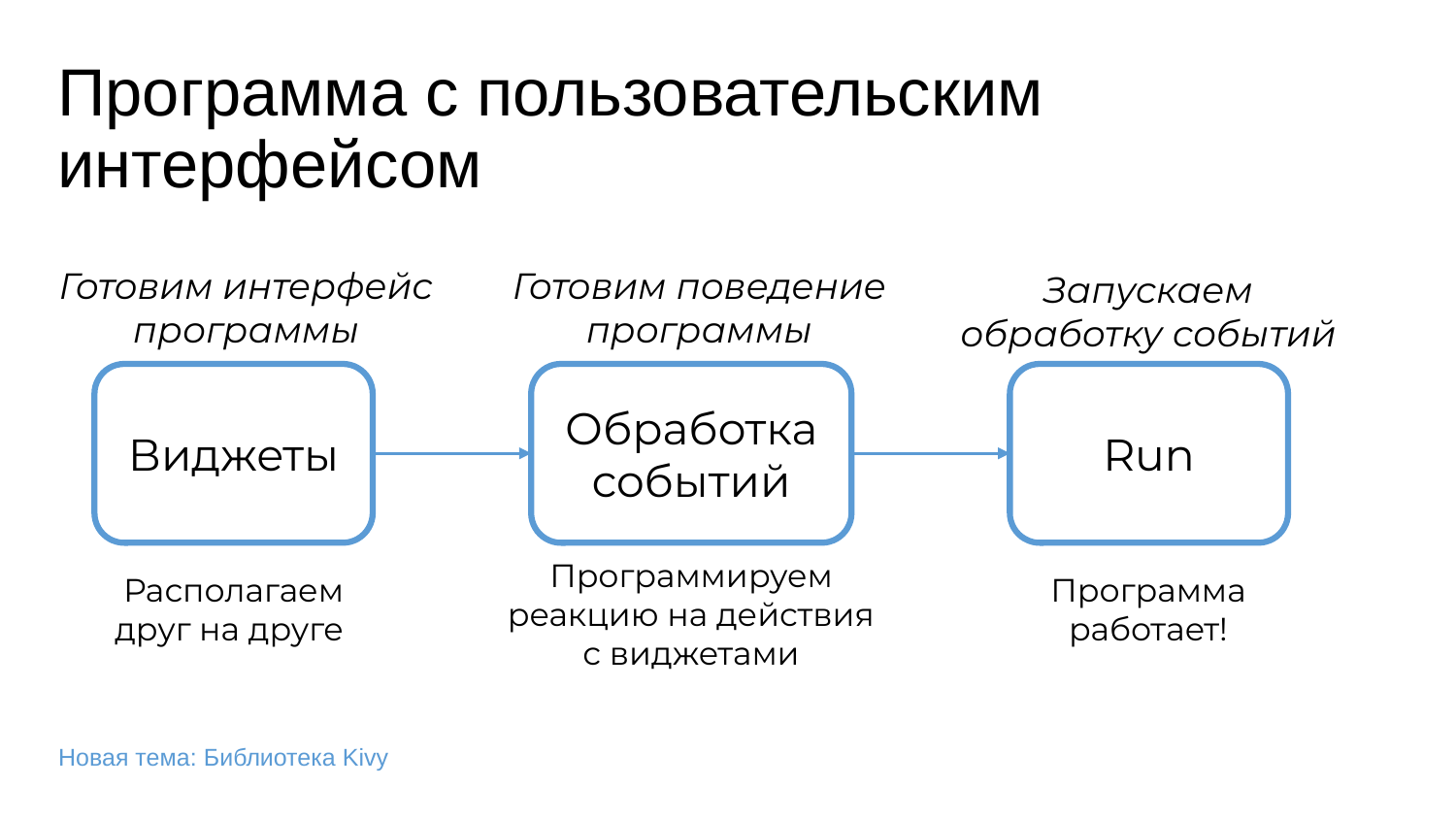

Программа с пользовательским интерфейсом

Готовим интерфейс программы
Готовим поведение программы
Запускаем обработку событий
Виджеты
Обработка событий
Run
Программируем реакцию на действия с виджетами
Располагаем друг на друге
Программа работает!
Новая тема: Библиотека Kivy